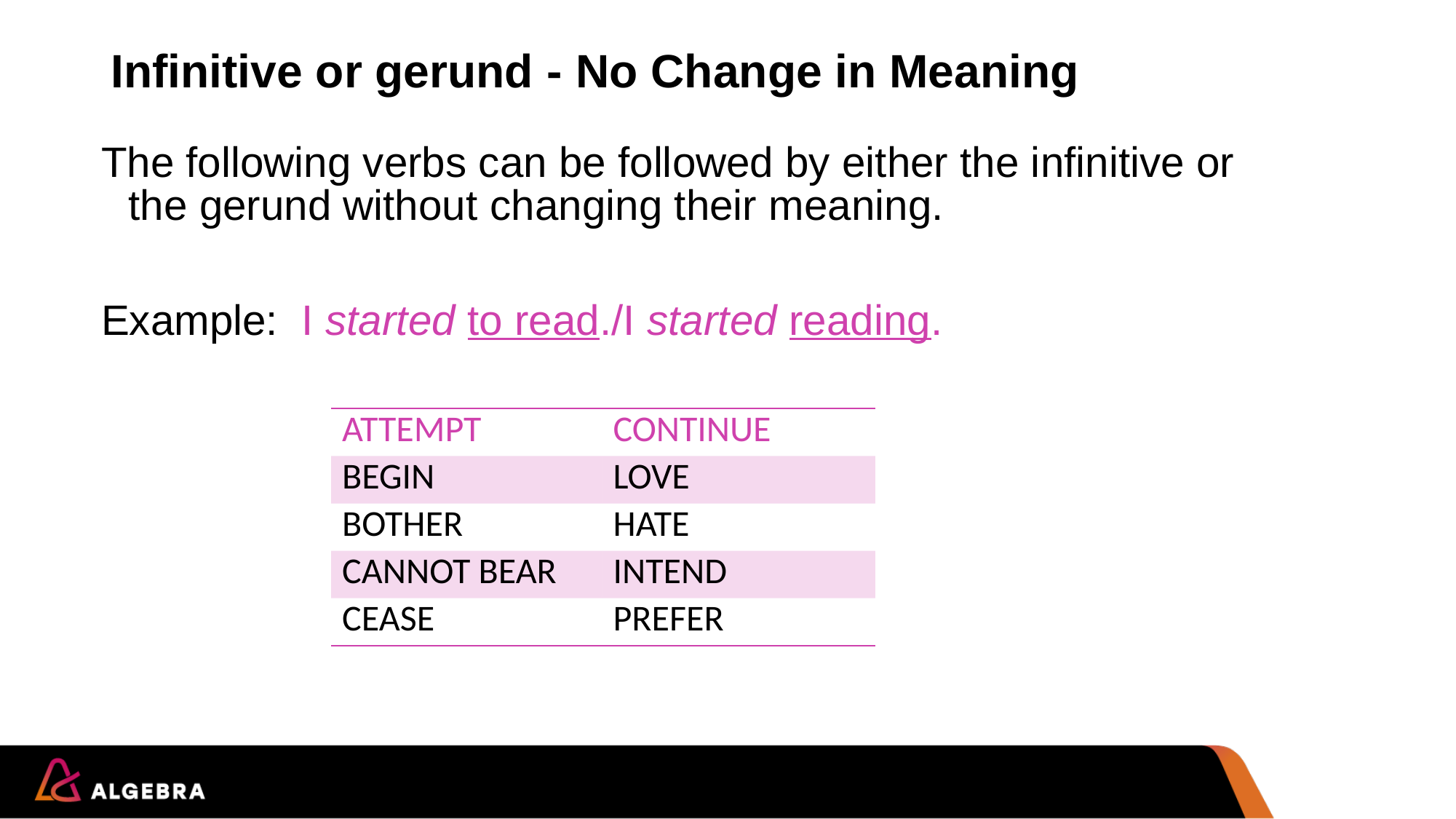

# Infinitive or gerund - No Change in Meaning
The following verbs can be followed by either the infinitive or the gerund without changing their meaning.

Example:  I started to read./I started reading.

| ATTEMPT | CONTINUE |
| --- | --- |
| BEGIN | LOVE |
| BOTHER | HATE |
| CANNOT BEAR | INTEND |
| CEASE | PREFER |